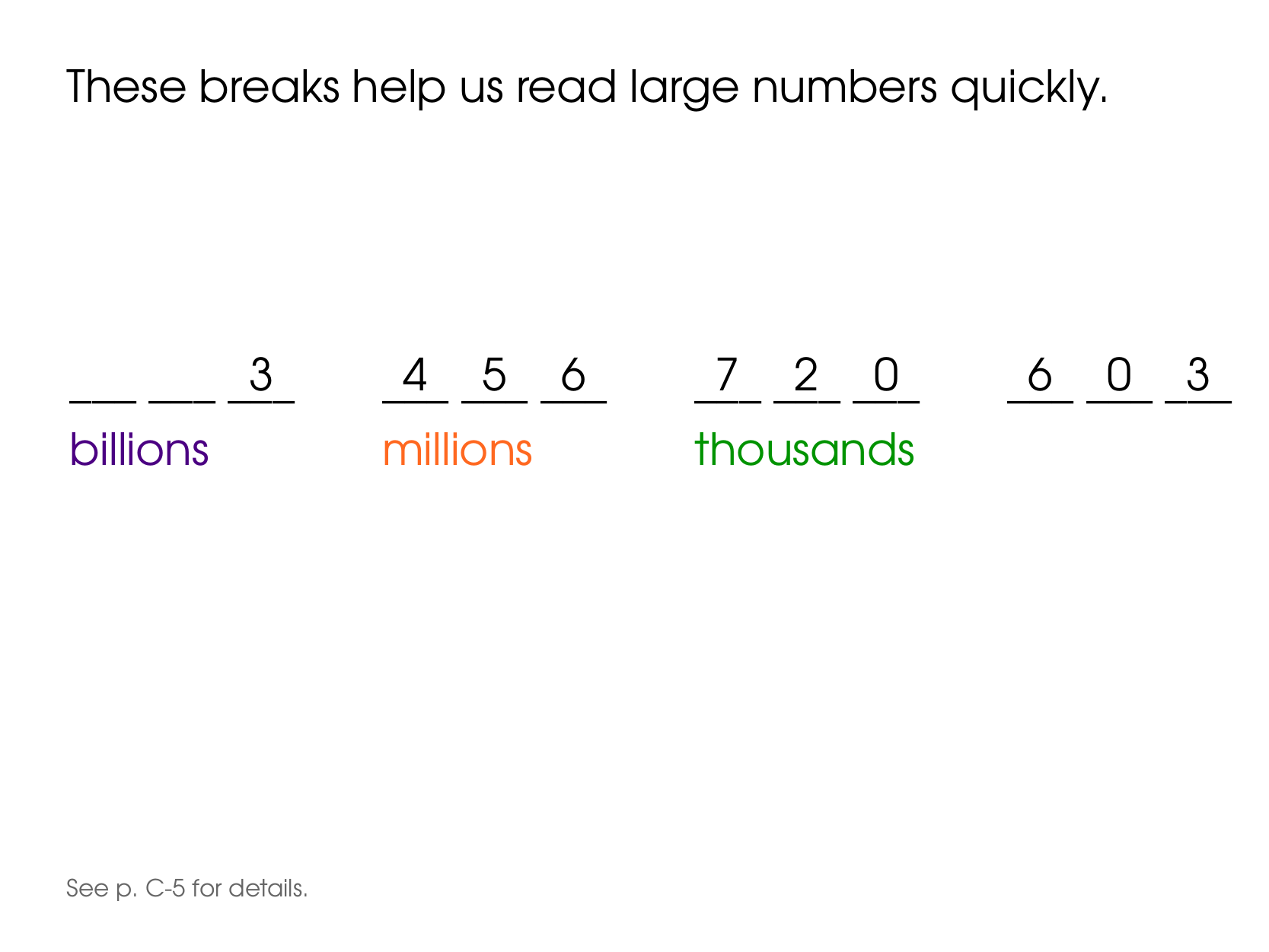

These breaks help us read large numbers quickly.
3
4
5
6
7
2
0
6
0
3
___ ___ ___
___ ___ ___
___ ___ ___
___ ___ ___
billions
millions
thousands
See p. C-5 for details.